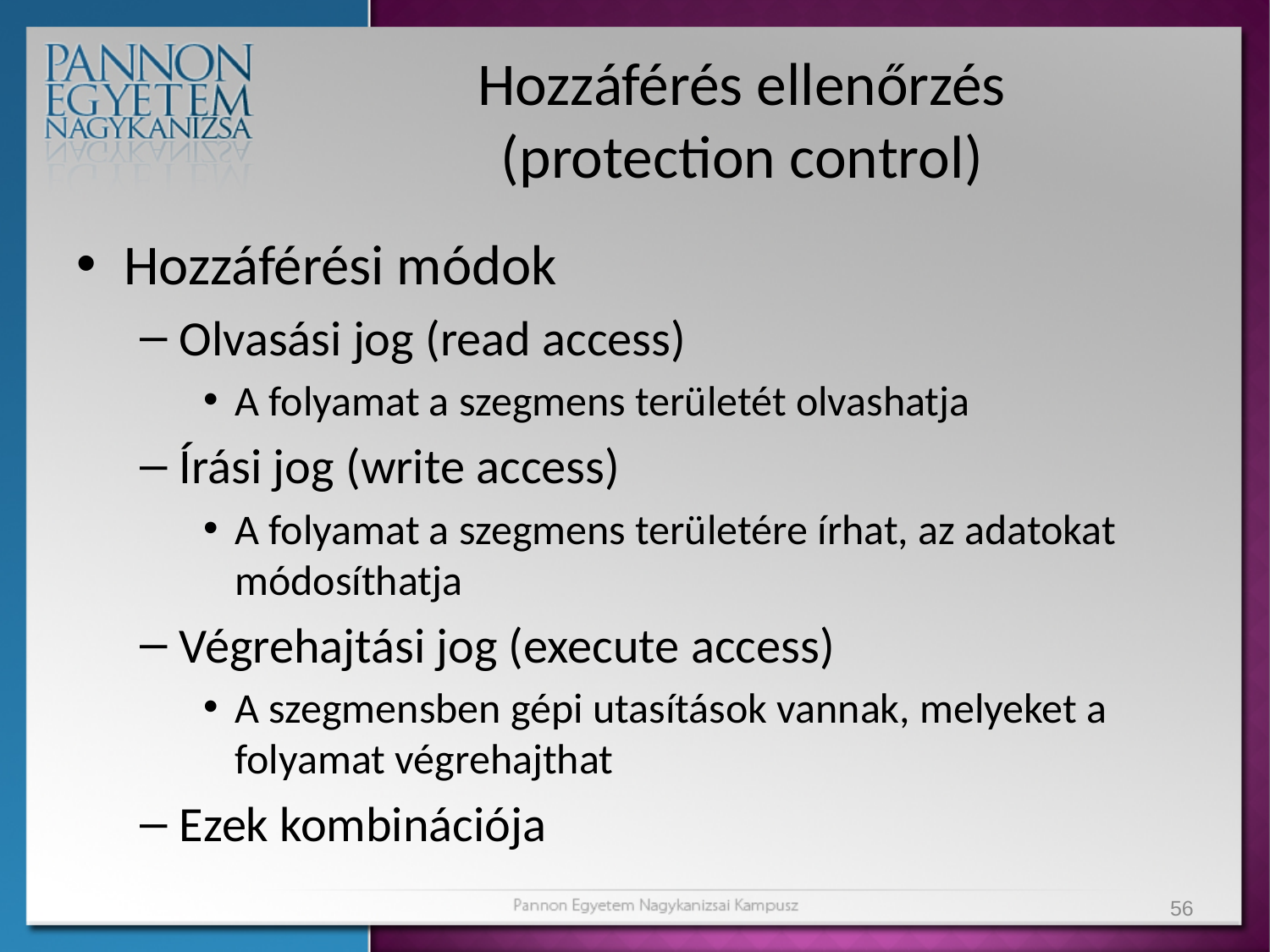

# Hozzáférés ellenőrzés (protection control)
Hozzáférési módok
Olvasási jog (read access)
A folyamat a szegmens területét olvashatja
Írási jog (write access)
A folyamat a szegmens területére írhat, az adatokat módosíthatja
Végrehajtási jog (execute access)
A szegmensben gépi utasítások vannak, melyeket a folyamat végrehajthat
Ezek kombinációja
56